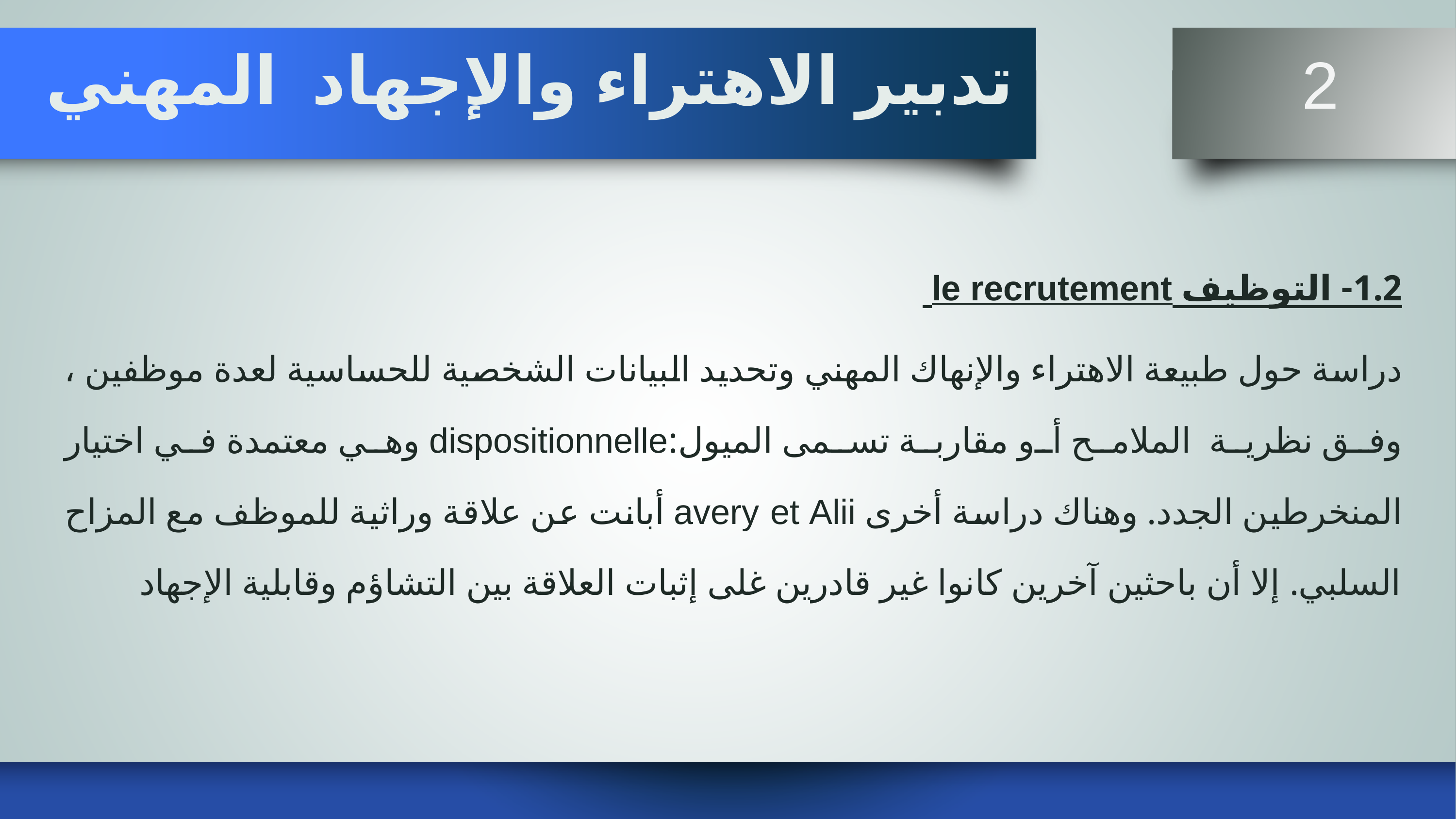

# تدبير الاهتراء والإجهاد  المهني
2

1.2- التوظيف le recrutement
دراسة حول طبيعة الاهتراء والإنهاك المهني وتحديد البيانات الشخصية للحساسية لعدة موظفين ، وفق نظرية  الملامح أو مقاربة تسمى الميول:dispositionnelle وهي معتمدة في اختيار المنخرطين الجدد. وهناك دراسة أخرى avery et Alii أبانت عن علاقة وراثية للموظف مع المزاح السلبي. إلا أن باحثين آخرين كانوا غير قادرين غلى إثبات العلاقة بين التشاؤم وقابلية الإجهاد